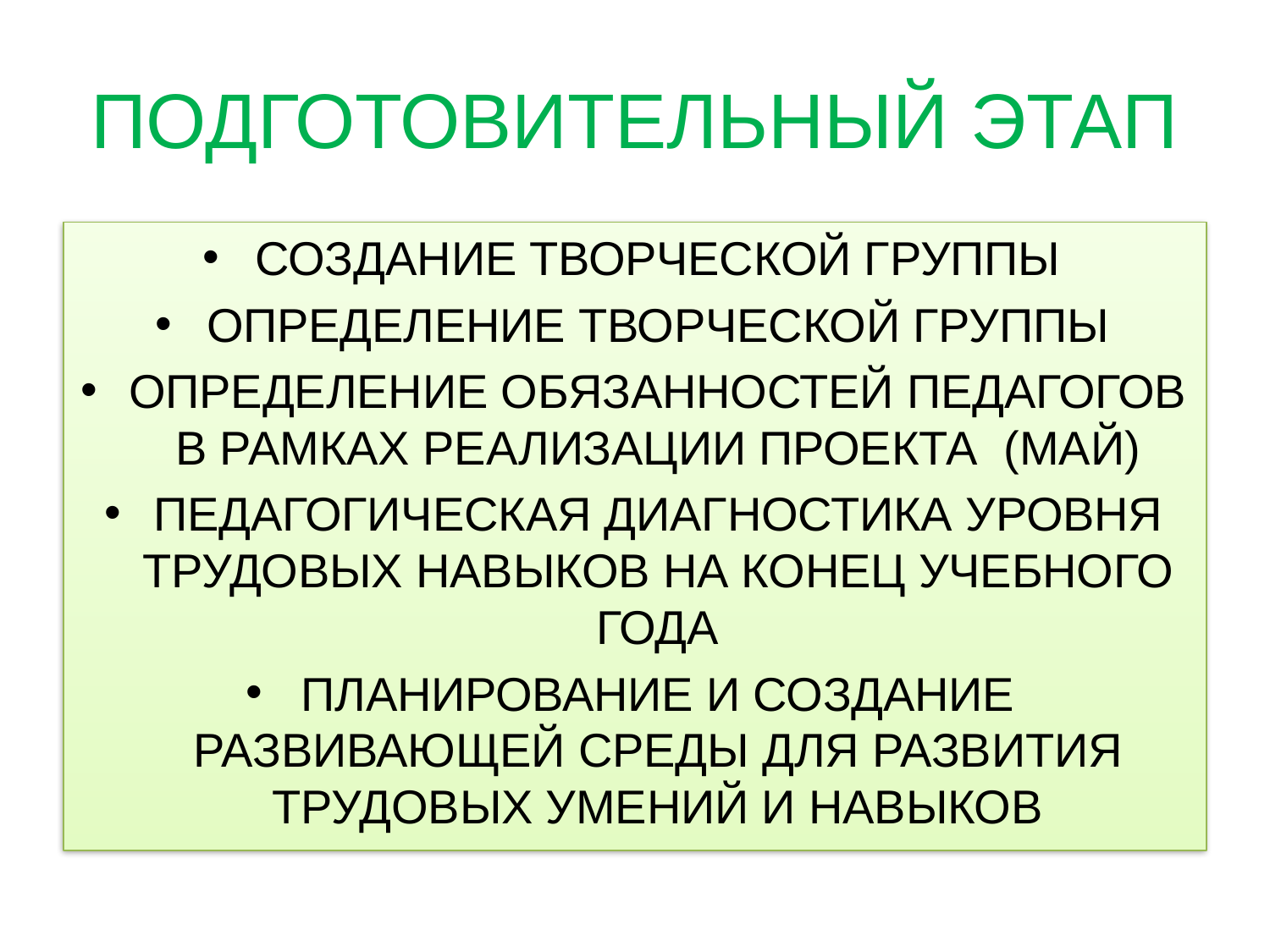

# ПОДГОТОВИТЕЛЬНЫЙ ЭТАП
СОЗДАНИЕ ТВОРЧЕСКОЙ ГРУППЫ
ОПРЕДЕЛЕНИЕ ТВОРЧЕСКОЙ ГРУППЫ
ОПРЕДЕЛЕНИЕ ОБЯЗАННОСТЕЙ ПЕДАГОГОВ В РАМКАХ РЕАЛИЗАЦИИ ПРОЕКТА  (МАЙ)
ПЕДАГОГИЧЕСКАЯ ДИАГНОСТИКА УРОВНЯ ТРУДОВЫХ НАВЫКОВ НА КОНЕЦ УЧЕБНОГО ГОДА
ПЛАНИРОВАНИЕ И СОЗДАНИЕ РАЗВИВАЮЩЕЙ СРЕДЫ ДЛЯ РАЗВИТИЯ ТРУДОВЫХ УМЕНИЙ И НАВЫКОВ